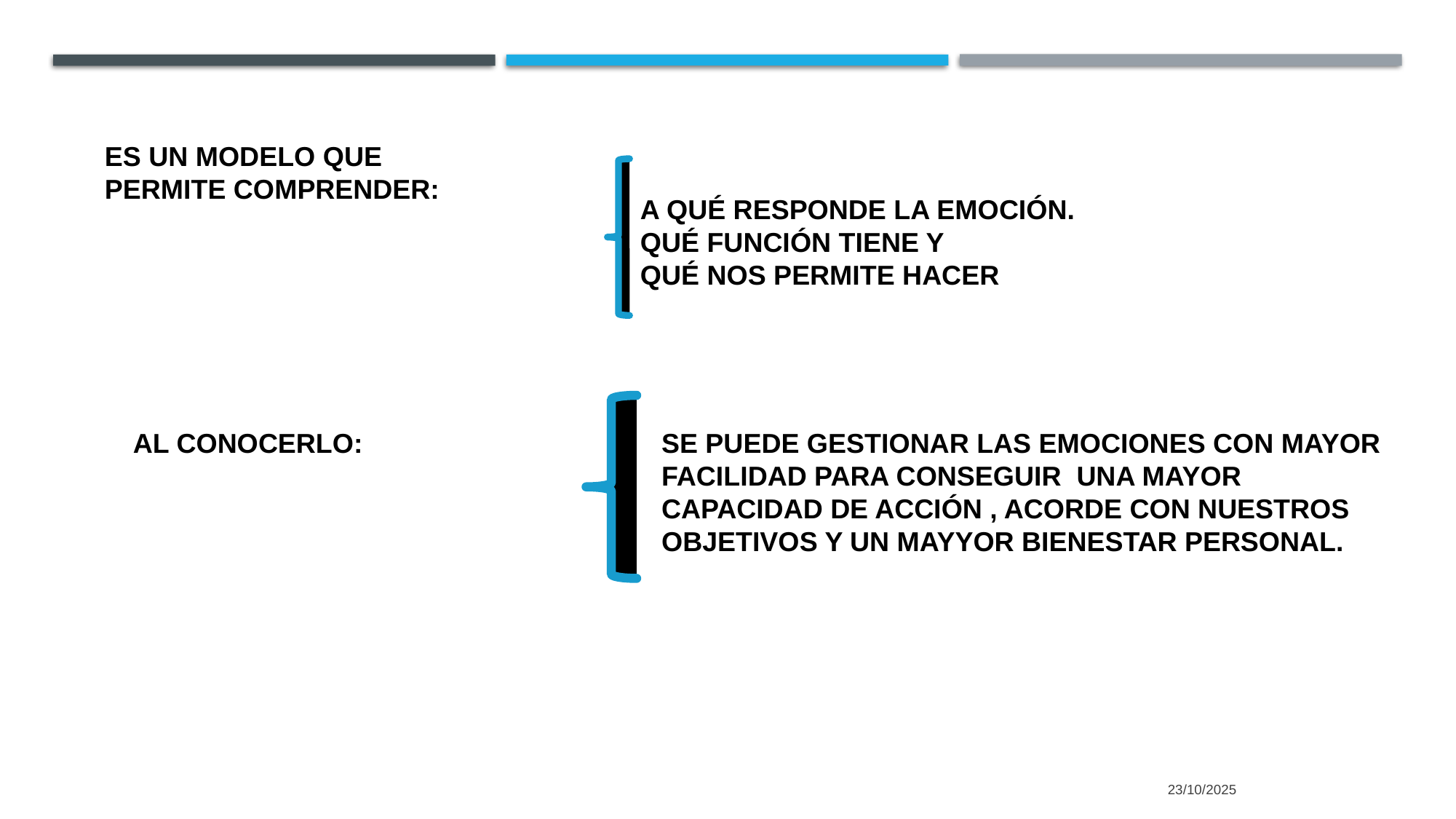

ES UN MODELO QUE PERMITE COMPRENDER:

A QUÉ RESPONDE LA EMOCIÓN.
QUÉ FUNCIÓN TIENE Y
QUÉ NOS PERMITE HACER

AL CONOCERLO:
SE PUEDE GESTIONAR LAS EMOCIONES CON MAYOR FACILIDAD PARA CONSEGUIR  UNA MAYOR CAPACIDAD DE ACCIÓN , ACORDE CON NUESTROS OBJETIVOS Y UN MAYYOR BIENESTAR PERSONAL.
23/10/2025